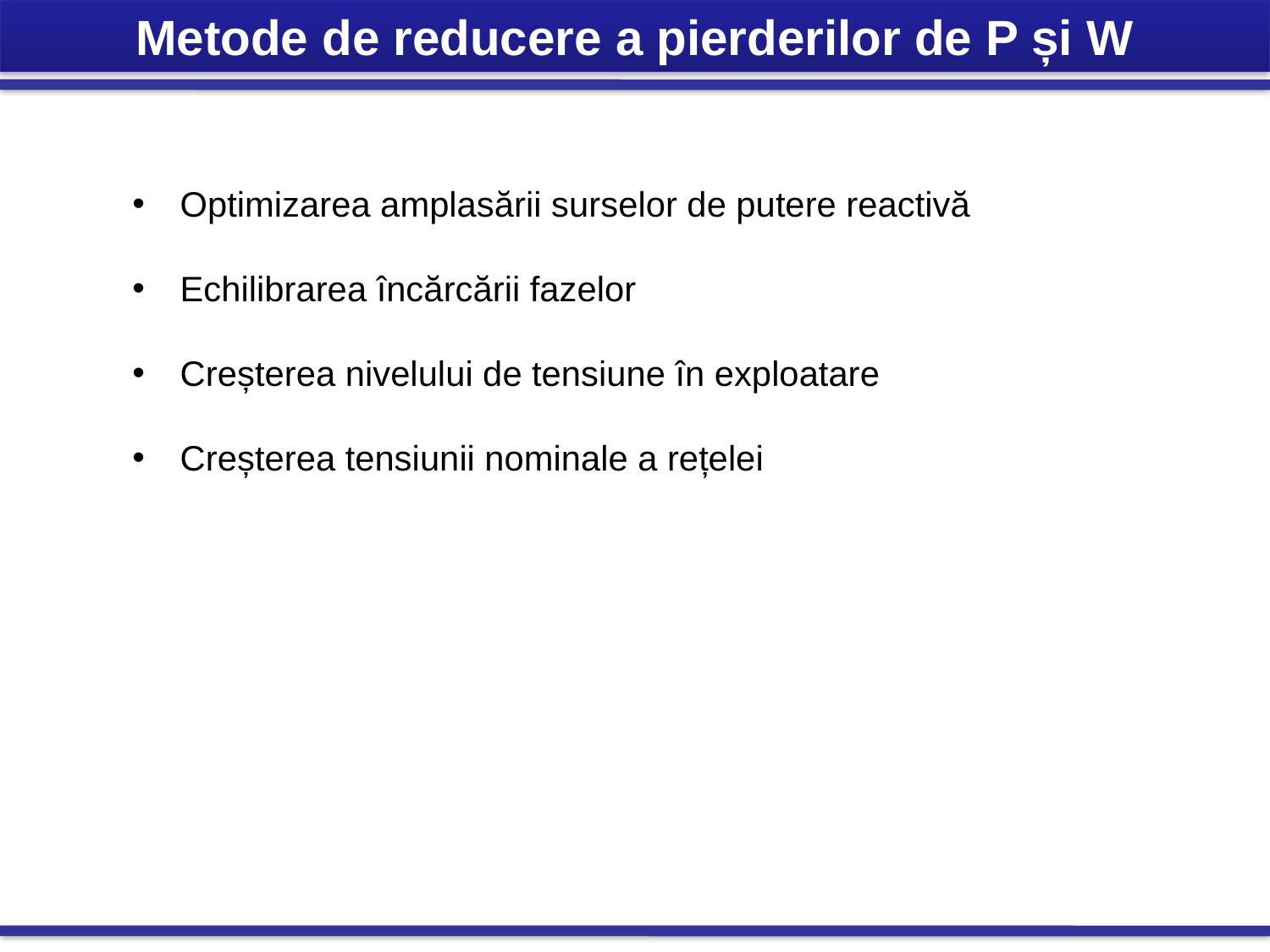

Metode de reducere a pierderilor de P și W

Optimizarea amplasării surselor de putere reactivă

Echilibrarea încărcării fazelor

Creșterea nivelului de tensiune în exploatare

Creșterea tensiunii nominale a rețelei